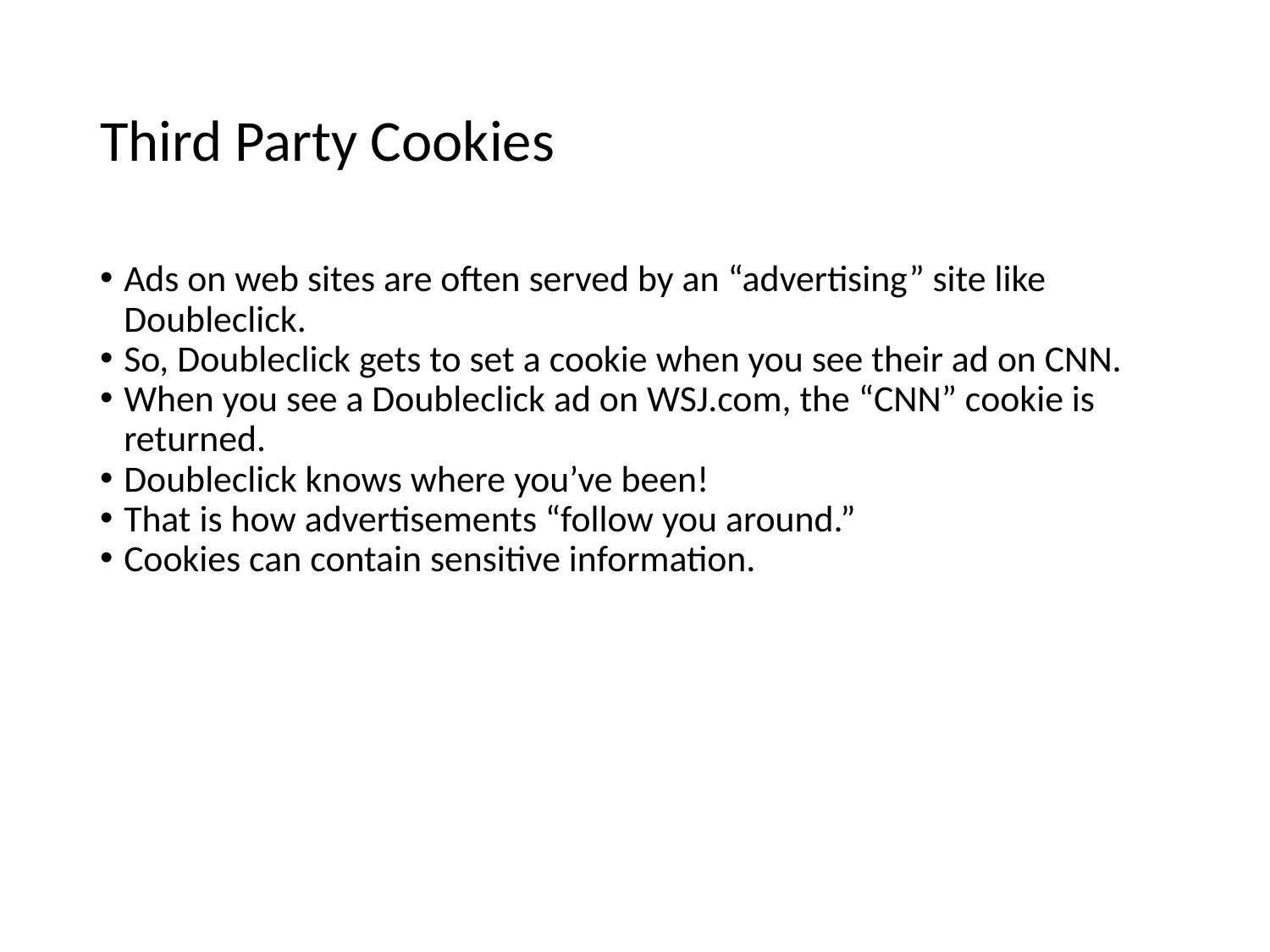

# Third Party Cookies
Ads on web sites are often served by an “advertising” site like Doubleclick.
So, Doubleclick gets to set a cookie when you see their ad on CNN.
When you see a Doubleclick ad on WSJ.com, the “CNN” cookie is returned.
Doubleclick knows where you’ve been!
That is how advertisements “follow you around.”
Cookies can contain sensitive information.